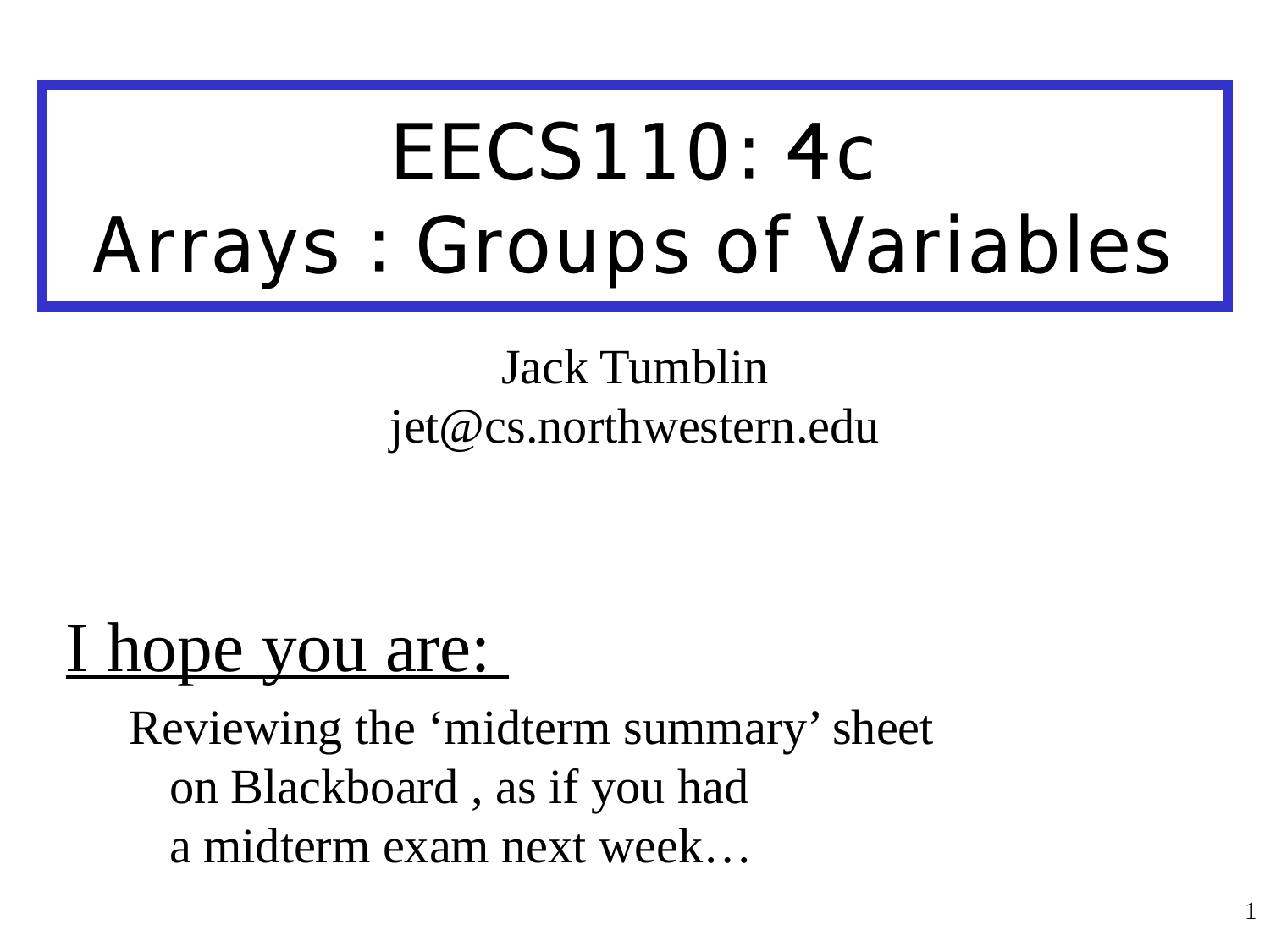

# EECS110: 4c Arrays : Groups of Variables
Jack Tumblin
jet@cs.northwestern.edu

I hope you are:
Reviewing the ‘midterm summary’ sheet
on Blackboard , as if you had
a midterm exam next week…
1